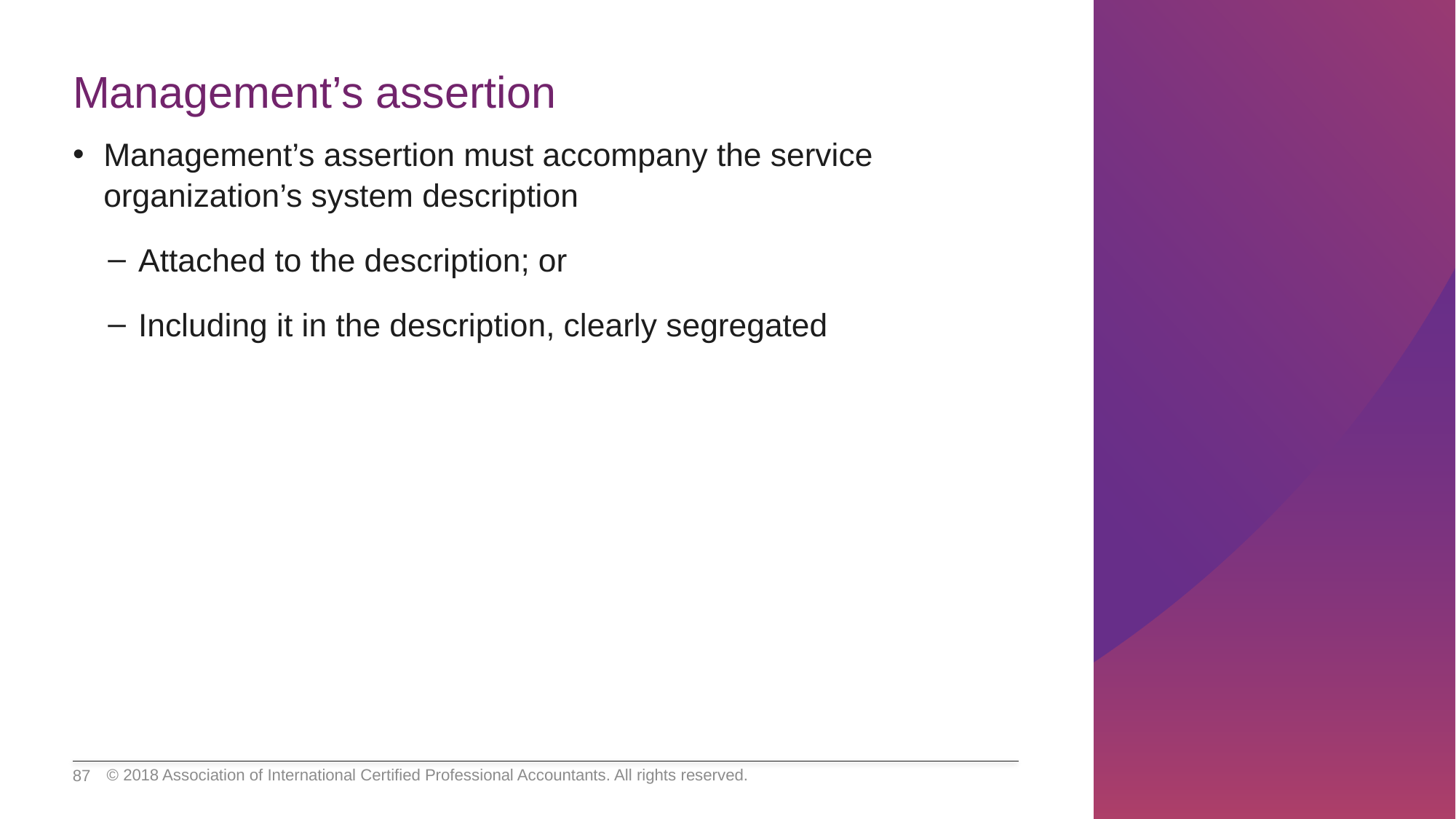

# Management’s assertion
Management’s assertion must accompany the service organization’s system description
Attached to the description; or
Including it in the description, clearly segregated

© 2018 Association of International Certified Professional Accountants. All rights reserved.
87